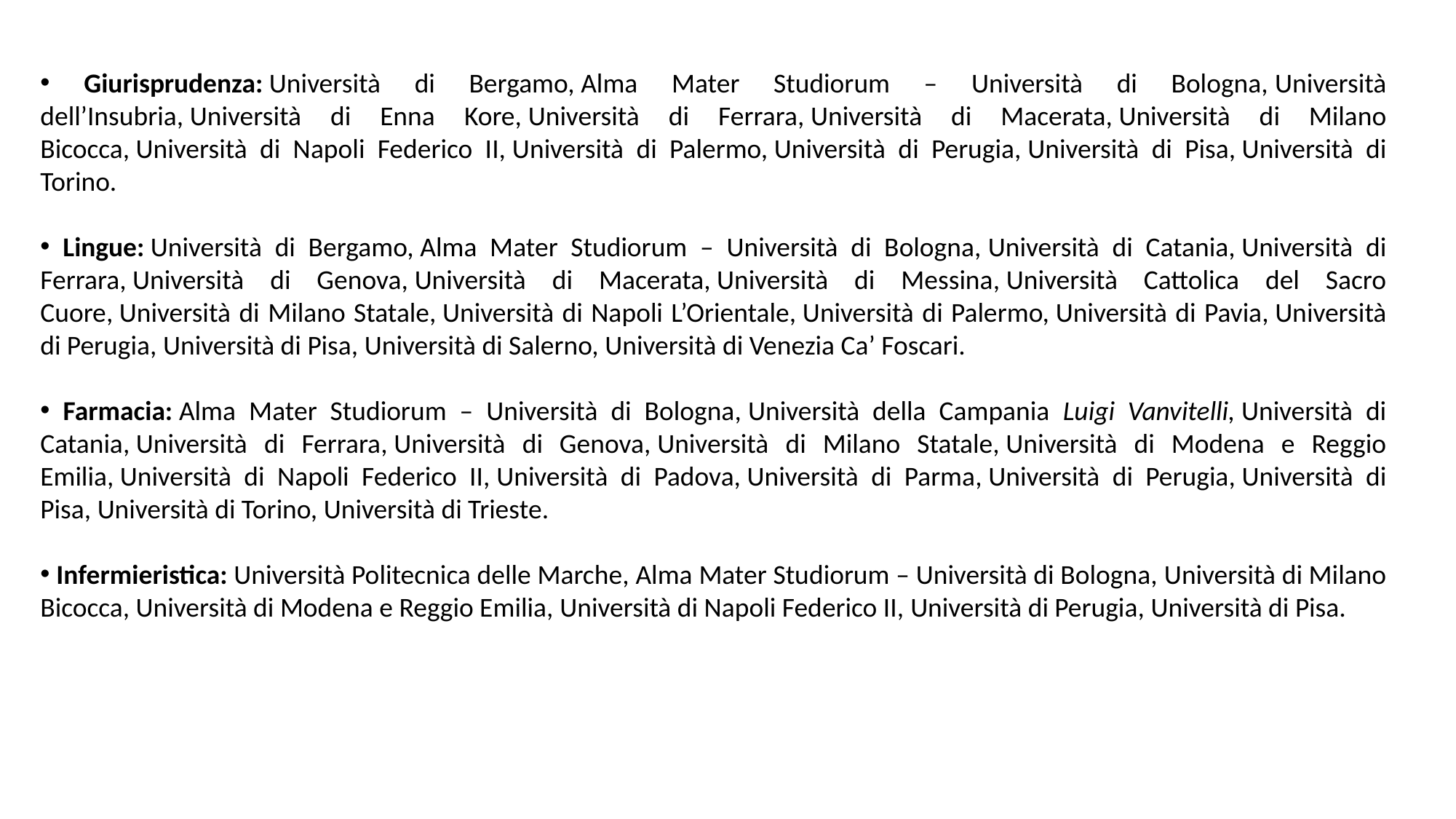

Giurisprudenza: Università di Bergamo, Alma Mater Studiorum – Università di Bologna, Università dell’Insubria, Università di Enna Kore, Università di Ferrara, Università di Macerata, Università di Milano Bicocca, Università di Napoli Federico II, Università di Palermo, Università di Perugia, Università di Pisa, Università di Torino.

 Lingue: Università di Bergamo, Alma Mater Studiorum – Università di Bologna, Università di Catania, Università di Ferrara, Università di Genova, Università di Macerata, Università di Messina, Università Cattolica del Sacro Cuore, Università di Milano Statale, Università di Napoli L’Orientale, Università di Palermo, Università di Pavia, Università di Perugia, Università di Pisa, Università di Salerno, Università di Venezia Ca’ Foscari.

 Farmacia: Alma Mater Studiorum – Università di Bologna, Università della Campania Luigi Vanvitelli, Università di Catania, Università di Ferrara, Università di Genova, Università di Milano Statale, Università di Modena e Reggio Emilia, Università di Napoli Federico II, Università di Padova, Università di Parma, Università di Perugia, Università di Pisa, Università di Torino, Università di Trieste.

 Infermieristica: Università Politecnica delle Marche, Alma Mater Studiorum – Università di Bologna, Università di Milano Bicocca, Università di Modena e Reggio Emilia, Università di Napoli Federico II, Università di Perugia, Università di Pisa.